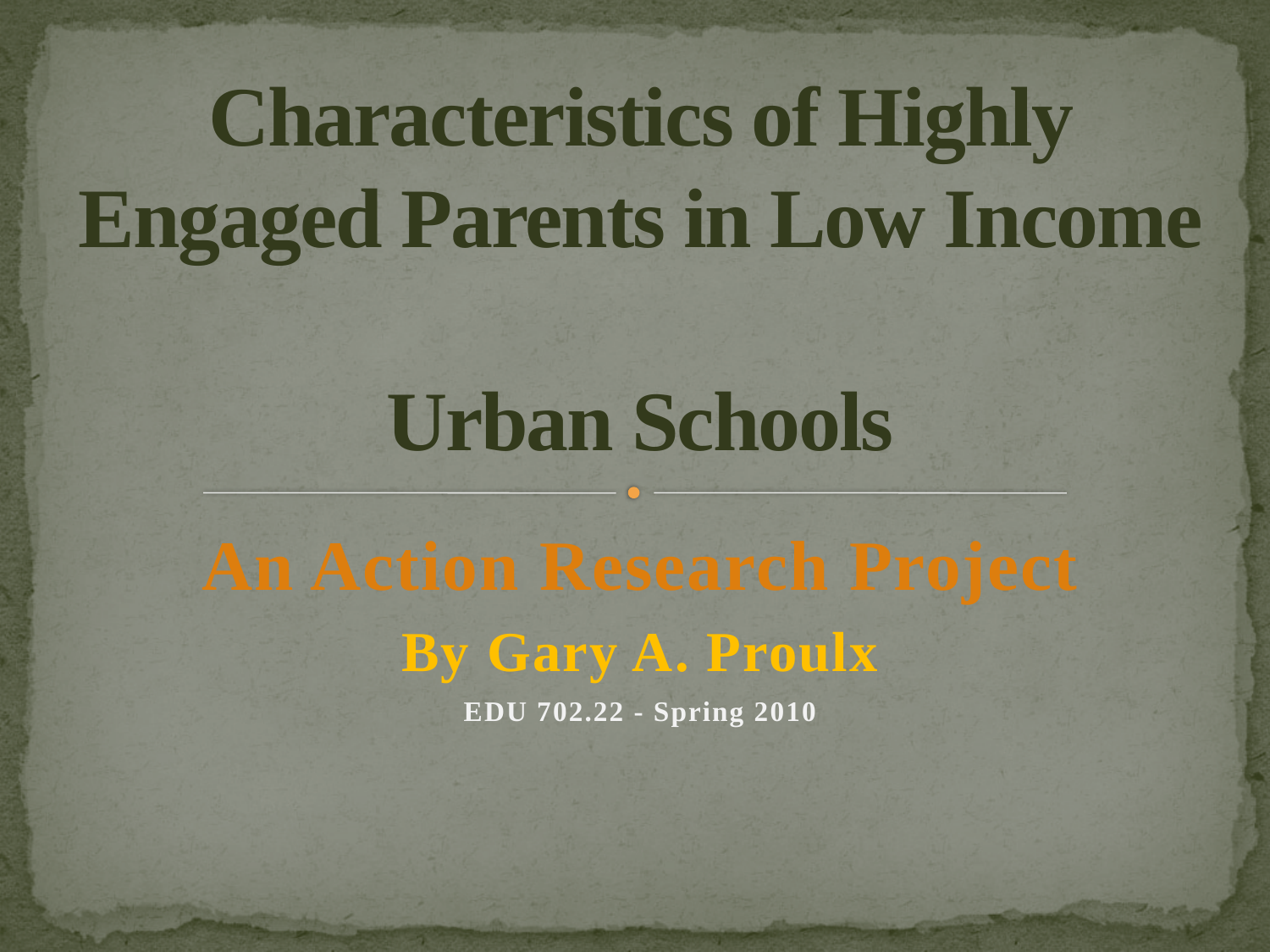

# Characteristics of Highly Engaged Parents in Low Income Urban Schools
An Action Research Project
By Gary A. Proulx
EDU 702.22 - Spring 2010